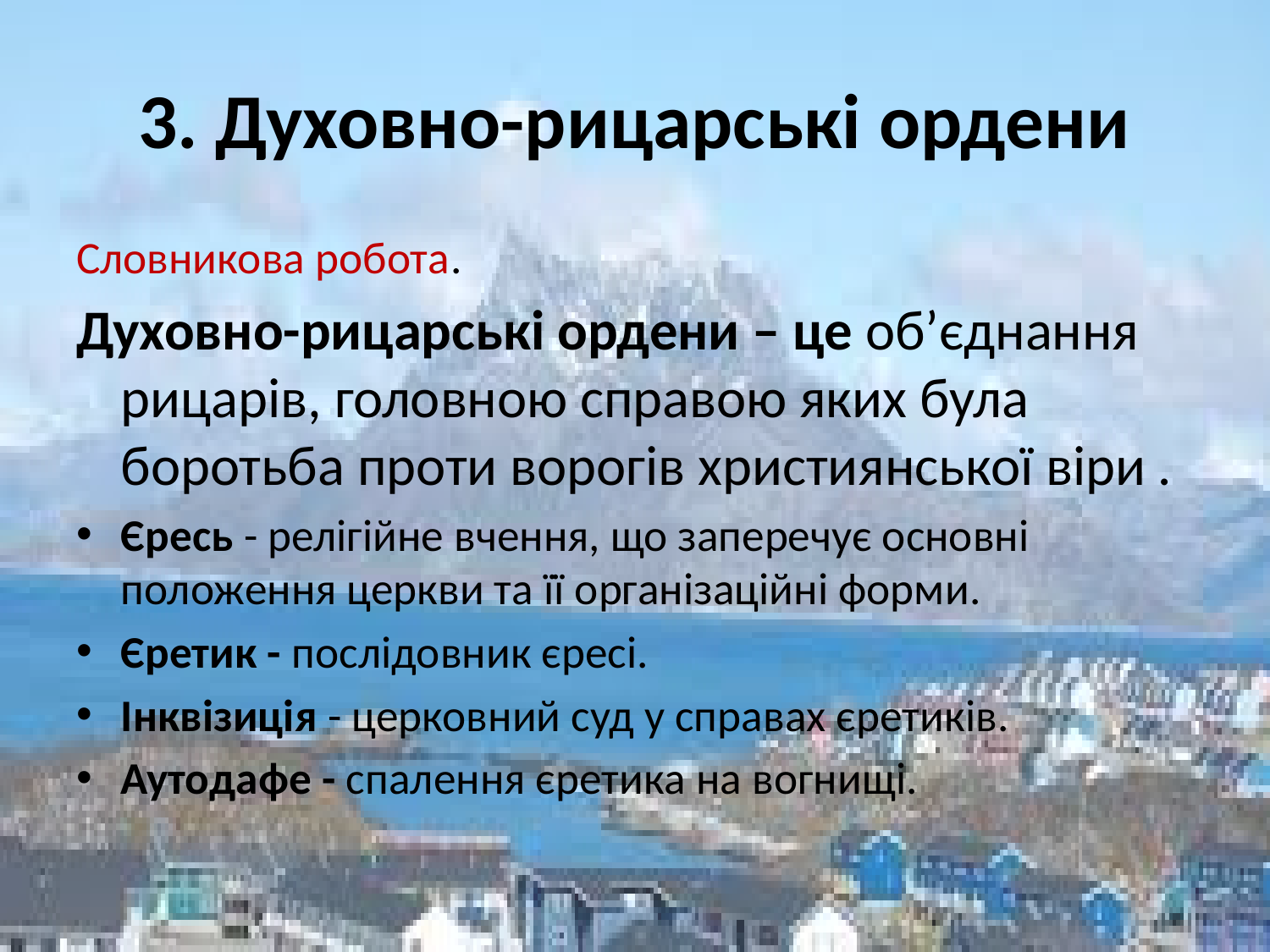

# 3. Духовно-рицарські ордени
Словникова робота.
Духовно-рицарські ордени – це об’єднання рицарів, головною справою яких була боротьба проти ворогів християнської віри .
Єресь - релігійне вчення, що заперечує основні положення церкви та її організаційні форми.
Єретик - послідовник єресі.
Інквізиція - церковний суд у справах єретиків.
Аутодафе - спалення єретика на вогнищі.